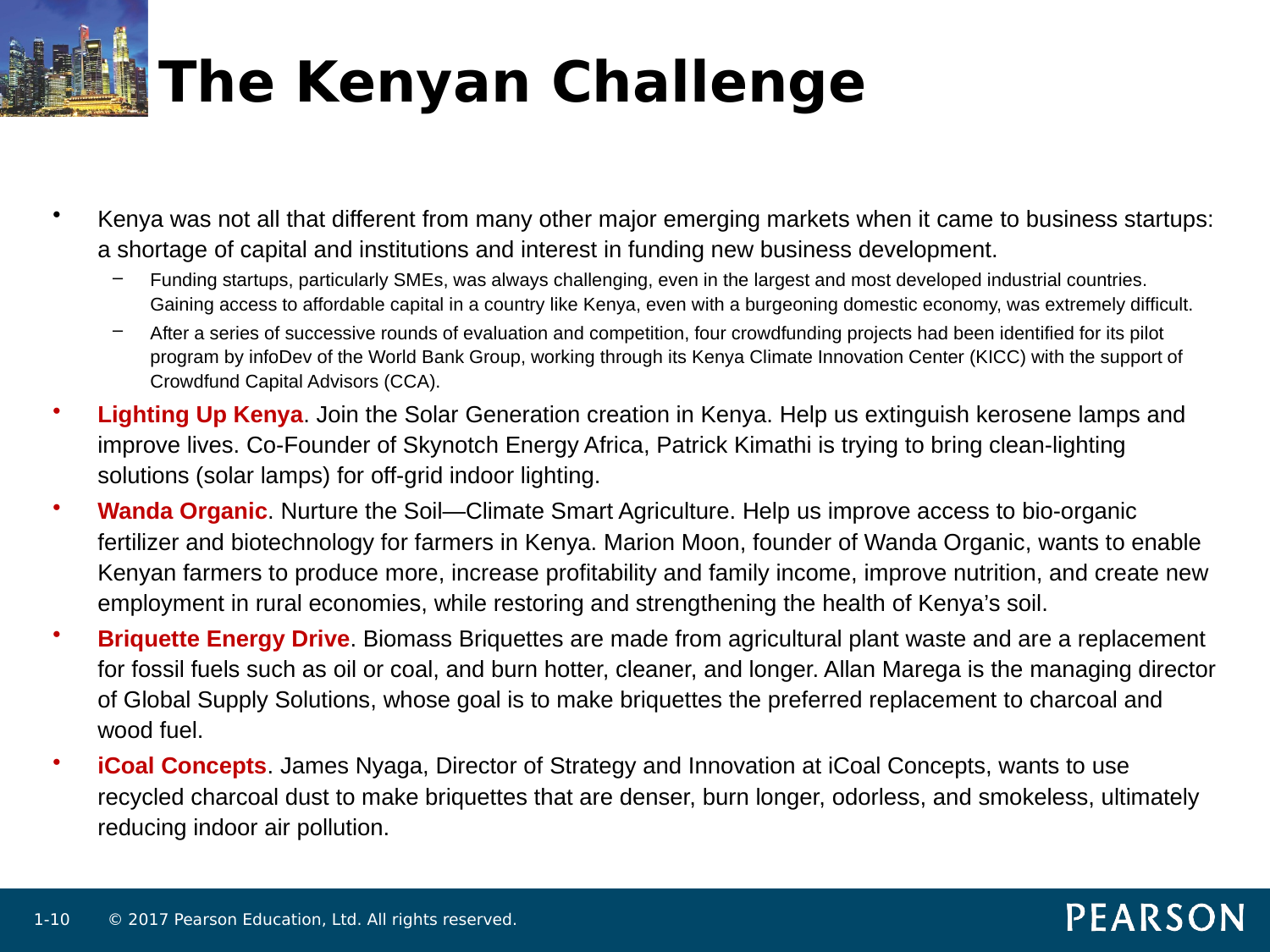

# The Kenyan Challenge
Kenya was not all that different from many other major emerging markets when it came to business startups: a shortage of capital and institutions and interest in funding new business development.
Funding startups, particularly SMEs, was always challenging, even in the largest and most developed industrial countries. Gaining access to affordable capital in a country like Kenya, even with a burgeoning domestic economy, was extremely difficult.
After a series of successive rounds of evaluation and competition, four crowdfunding projects had been identified for its pilot program by infoDev of the World Bank Group, working through its Kenya Climate Innovation Center (KICC) with the support of Crowdfund Capital Advisors (CCA).
Lighting Up Kenya. Join the Solar Generation creation in Kenya. Help us extinguish kerosene lamps and improve lives. Co-Founder of Skynotch Energy Africa, Patrick Kimathi is trying to bring clean-lighting solutions (solar lamps) for off-grid indoor lighting.
Wanda Organic. Nurture the Soil—Climate Smart Agriculture. Help us improve access to bio-organic fertilizer and biotechnology for farmers in Kenya. Marion Moon, founder of Wanda Organic, wants to enable Kenyan farmers to produce more, increase profitability and family income, improve nutrition, and create new employment in rural economies, while restoring and strengthening the health of Kenya’s soil.
Briquette Energy Drive. Biomass Briquettes are made from agricultural plant waste and are a replacement for fossil fuels such as oil or coal, and burn hotter, cleaner, and longer. Allan Marega is the managing director of Global Supply Solutions, whose goal is to make briquettes the preferred replacement to charcoal and wood fuel.
iCoal Concepts. James Nyaga, Director of Strategy and Innovation at iCoal Concepts, wants to use recycled charcoal dust to make briquettes that are denser, burn longer, odorless, and smokeless, ultimately reducing indoor air pollution.